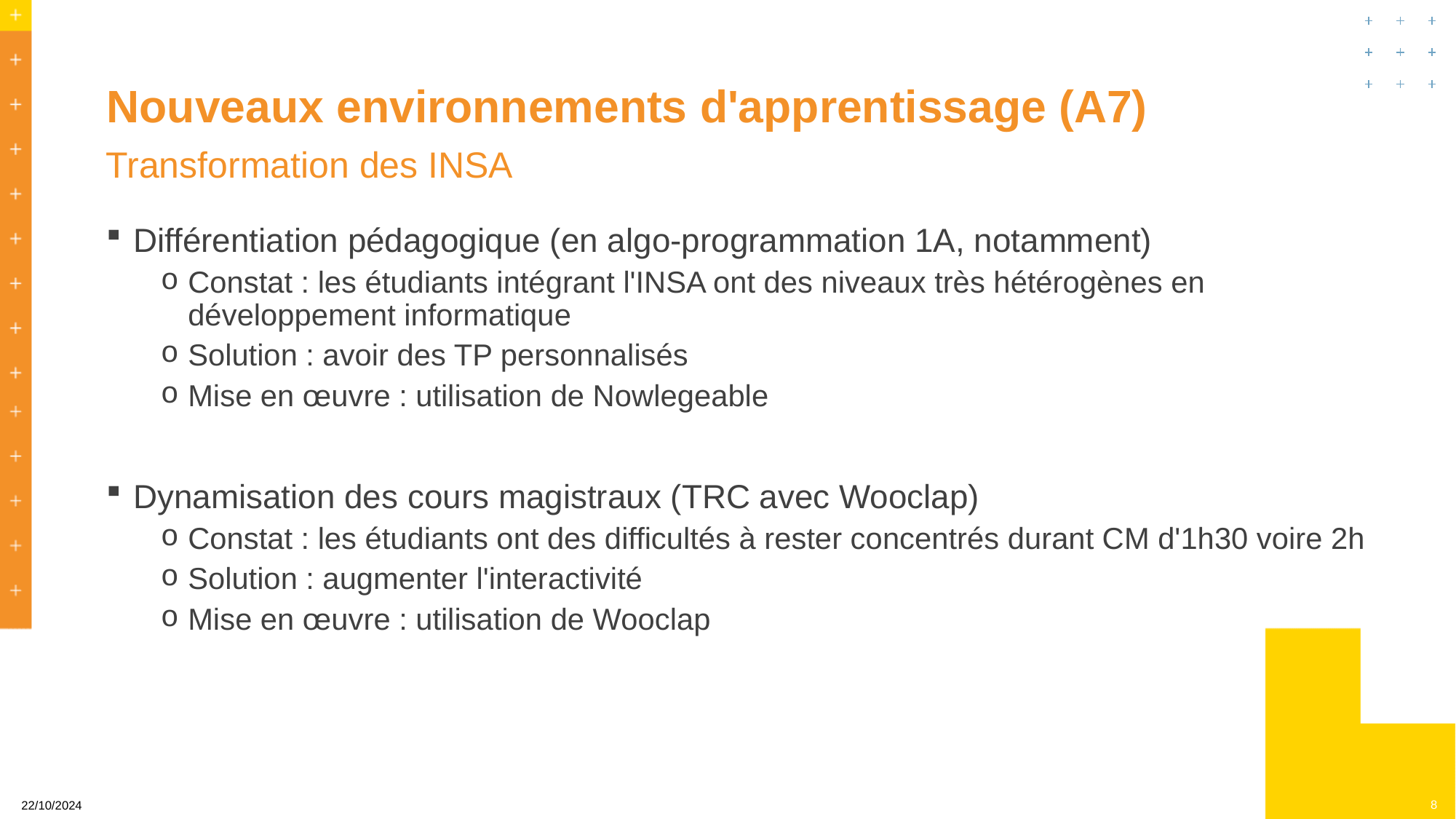

# Nouveaux environnements d'apprentissage (A7)

Transformation des INSA

Différentiation pédagogique (en algo-programmation 1A, notamment)
Constat : les étudiants intégrant l'INSA ont des niveaux très hétérogènes en développement informatique
Solution : avoir des TP personnalisés
Mise en œuvre : utilisation de Nowlegeable

Dynamisation des cours magistraux (TRC avec Wooclap)
Constat : les étudiants ont des difficultés à rester concentrés durant CM d'1h30 voire 2h
Solution : augmenter l'interactivité
Mise en œuvre : utilisation de Wooclap

8
22/10/2024